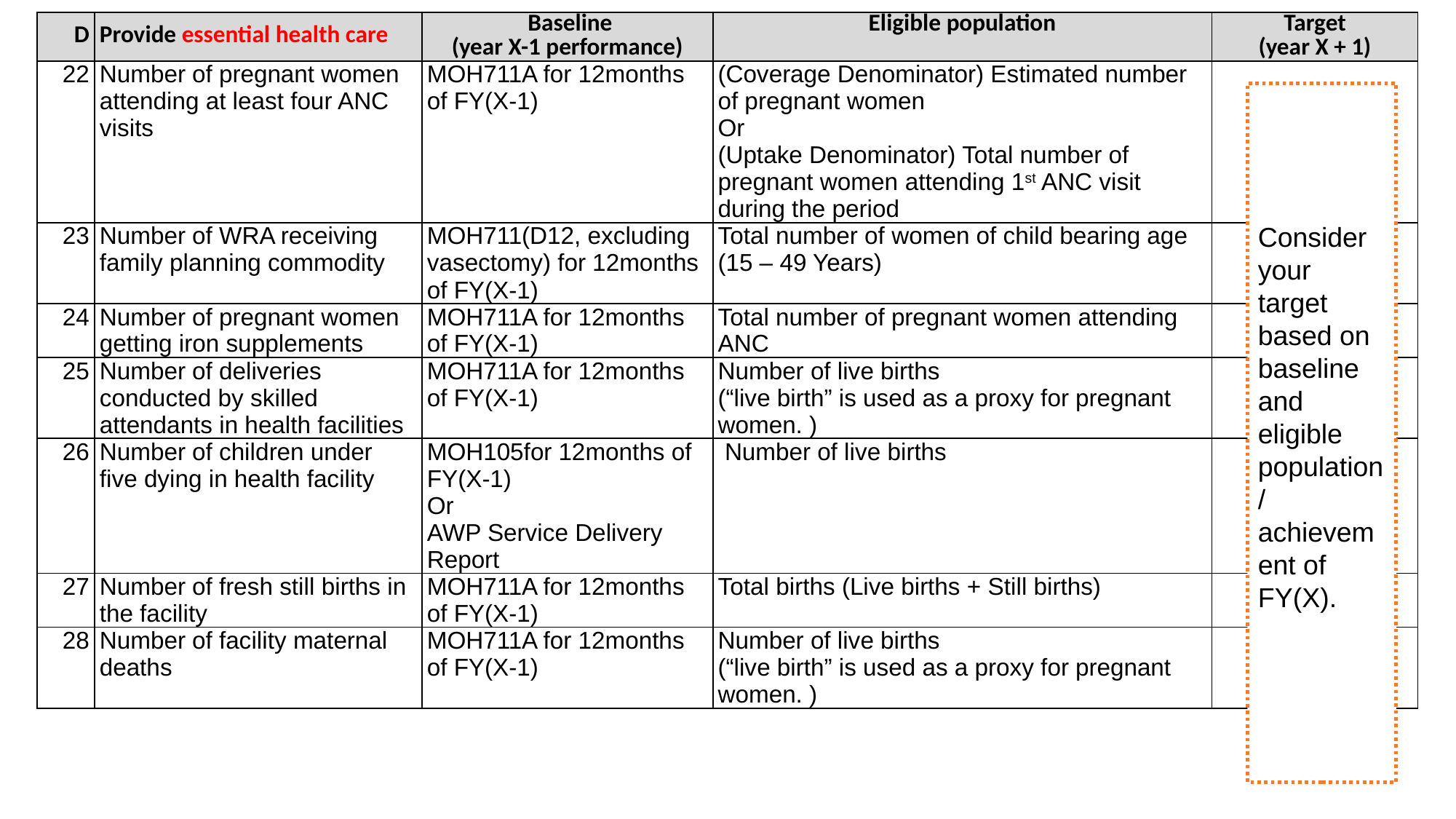

| D | Provide essential health care | Baseline (year X-1 performance) | Eligible population | Target (year X + 1) |
| --- | --- | --- | --- | --- |
| 22 | Number of pregnant women attending at least four ANC visits | MOH711A for 12months of FY(X-1) | (Coverage Denominator) Estimated number of pregnant women Or (Uptake Denominator) Total number of pregnant women attending 1st ANC visit during the period |  |
| 23 | Number of WRA receiving family planning commodity | MOH711(D12, excluding vasectomy) for 12months of FY(X-1) | Total number of women of child bearing age (15 – 49 Years) |  |
| 24 | Number of pregnant women getting iron supplements | MOH711A for 12months of FY(X-1) | Total number of pregnant women attending ANC |  |
| 25 | Number of deliveries conducted by skilled attendants in health facilities | MOH711A for 12months of FY(X-1) | Number of live births (“live birth” is used as a proxy for pregnant women. ) |  |
| 26 | Number of children under five dying in health facility | MOH105for 12months of FY(X-1) Or AWP Service Delivery Report | Number of live births |  |
| 27 | Number of fresh still births in the facility | MOH711A for 12months of FY(X-1) | Total births (Live births + Still births) |  |
| 28 | Number of facility maternal deaths | MOH711A for 12months of FY(X-1) | Number of live births (“live birth” is used as a proxy for pregnant women. ) |  |
#

Consider your target based on baseline and eligible population/
achievement of FY(X).